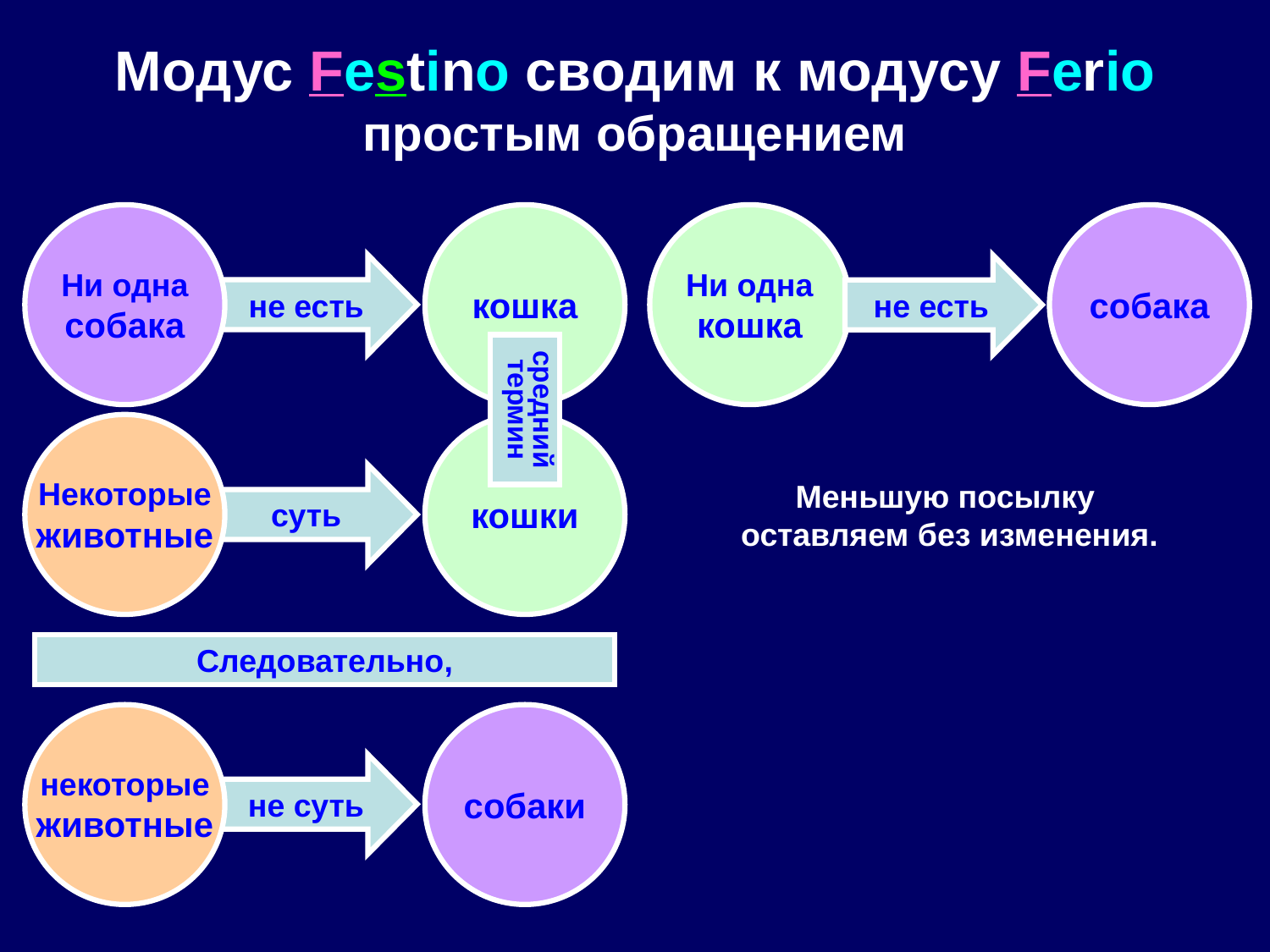

# Модус Festino сводим к модусу Ferio простым обращением
Ни одна
собака
кошка
Ни одна
кошка
собака
не есть
не есть
средний
термин
Некоторые
животные
кошки
Меньшую посылку
оставляем без изменения.
суть
Следовательно,
некоторые
животные
собаки
не суть